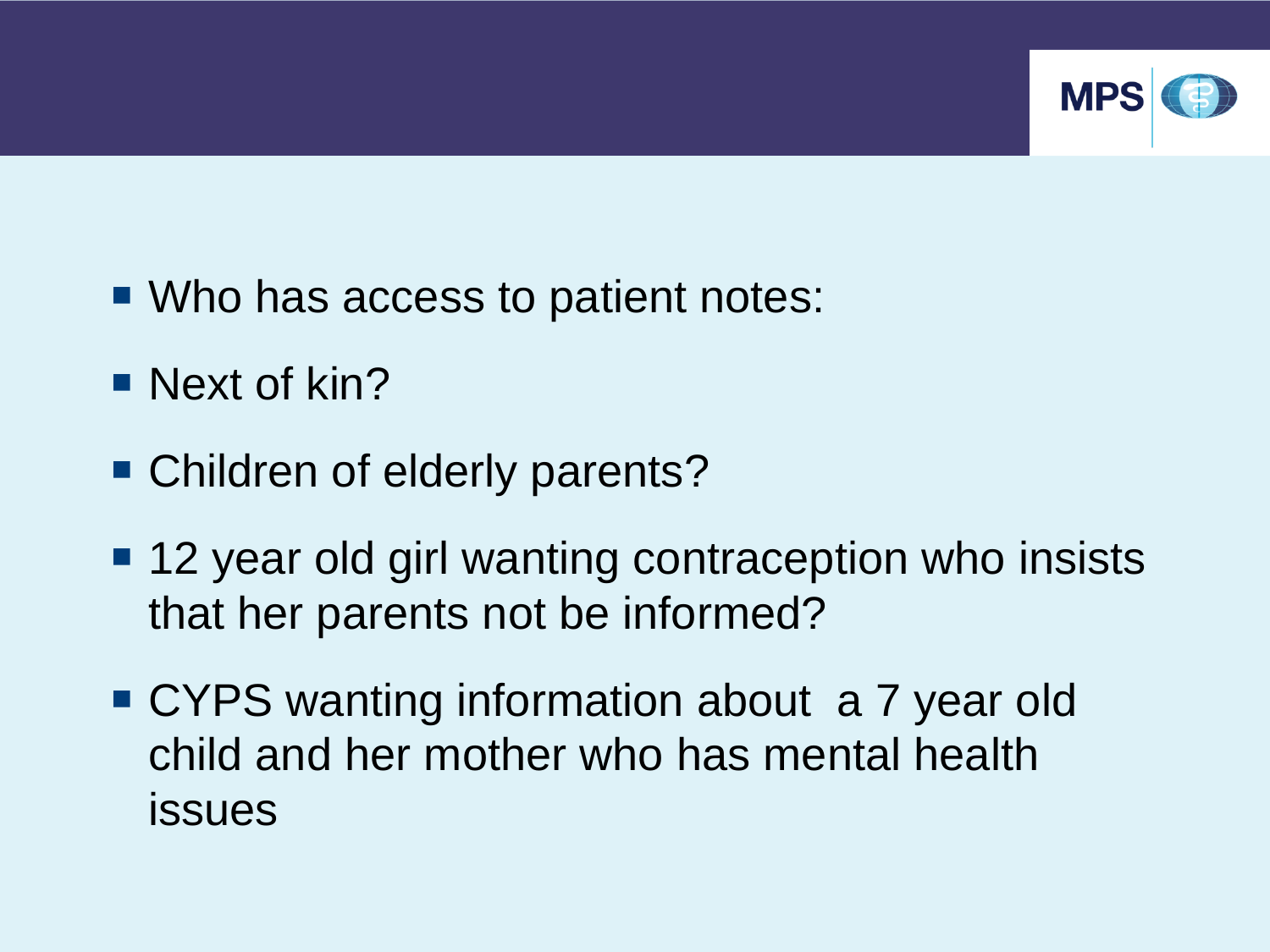

#
Who has access to patient notes:
Next of kin?
Children of elderly parents?
12 year old girl wanting contraception who insists that her parents not be informed?
CYPS wanting information about  a 7 year old child and her mother who has mental health issues